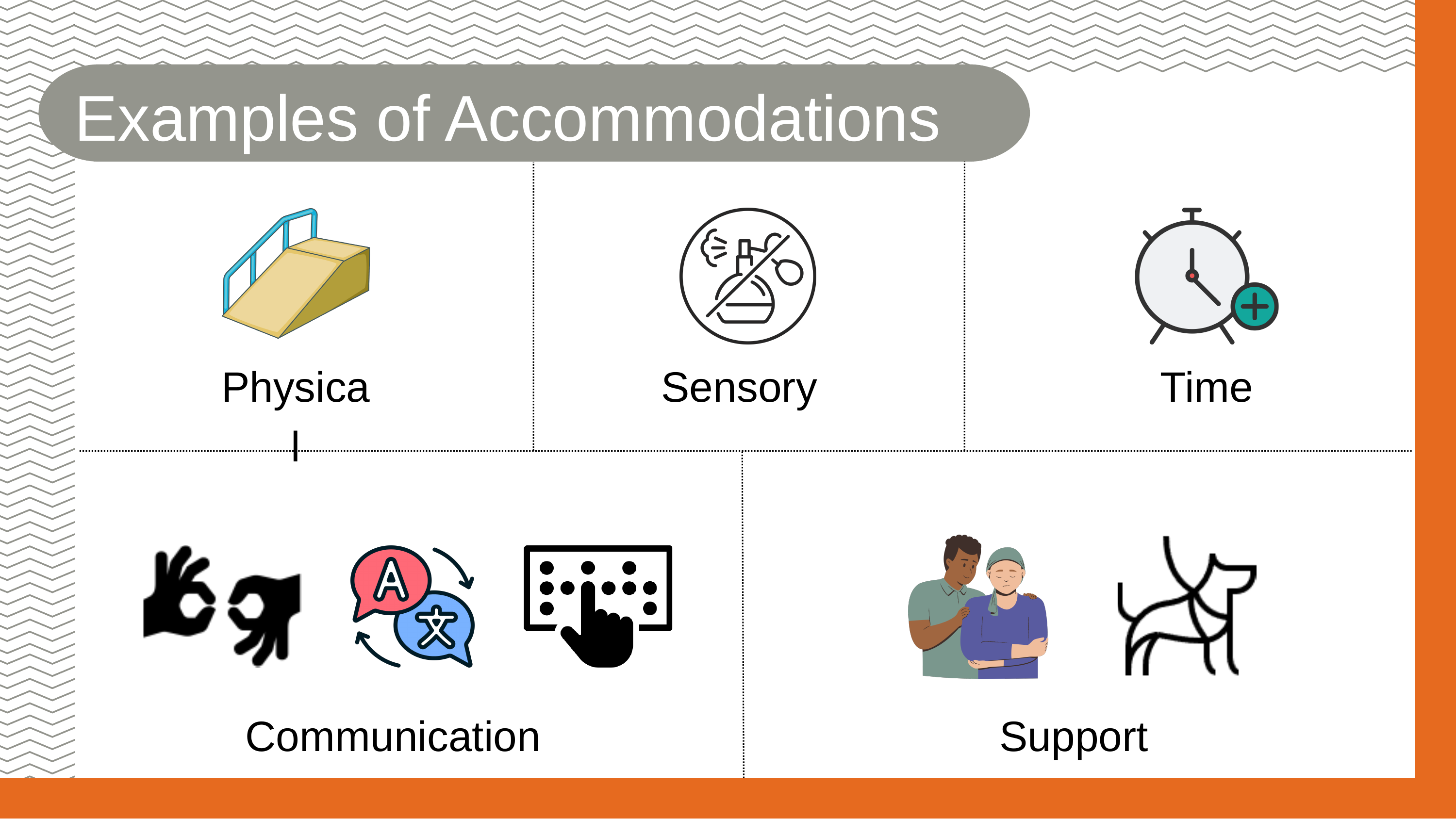

Examples of Accommodations

Physical
Sensory
Time

Communication
Support